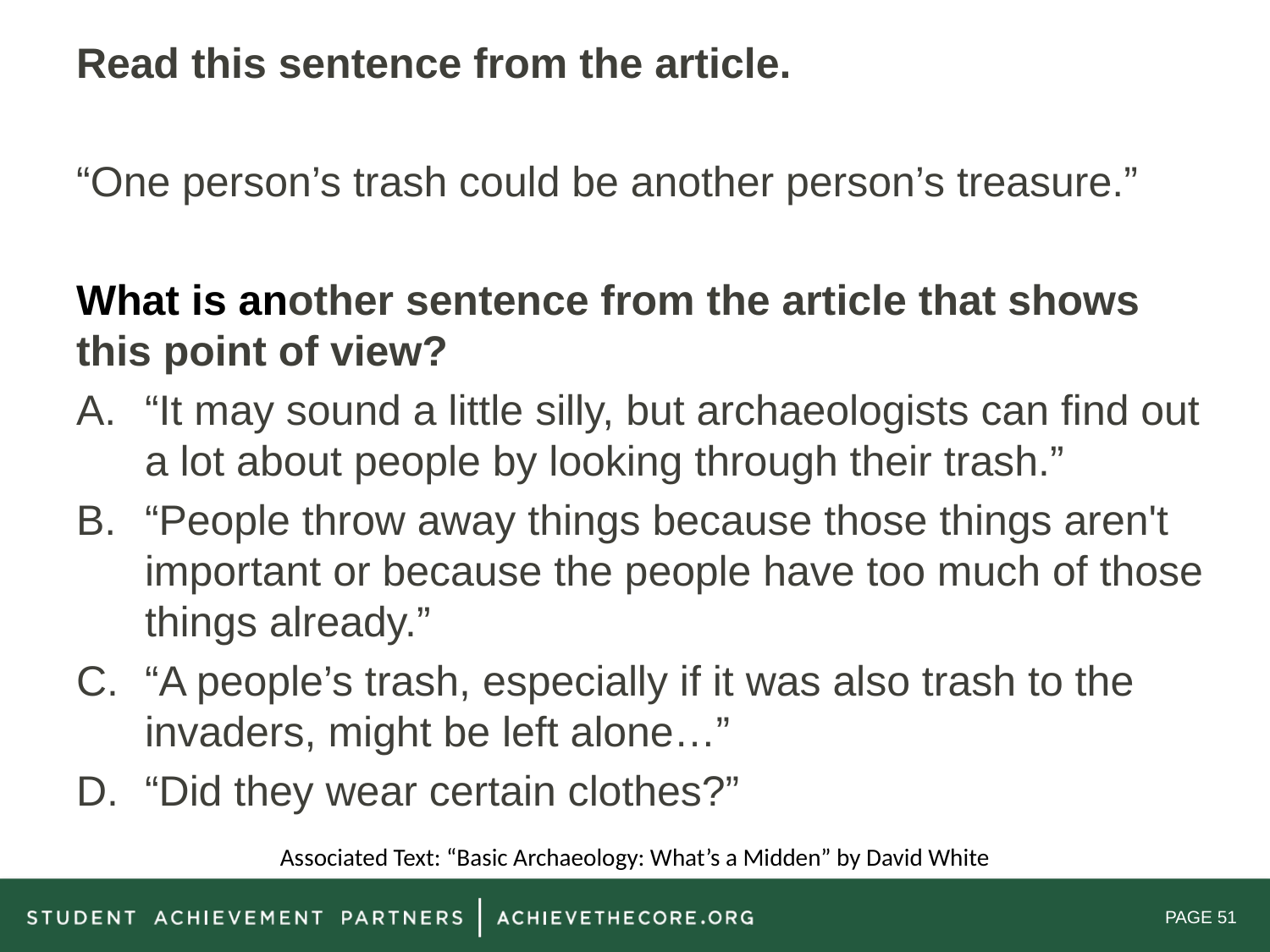

Read this sentence from the article.

“One person’s trash could be another person’s treasure.”

What is another sentence from the article that shows this point of view?
“It may sound a little silly, but archaeologists can find out a lot about people by looking through their trash.”
“People throw away things because those things aren't important or because the people have too much of those things already.”
“A people’s trash, especially if it was also trash to the invaders, might be left alone…”
“Did they wear certain clothes?”
Associated Text: “Basic Archaeology: What’s a Midden” by David White